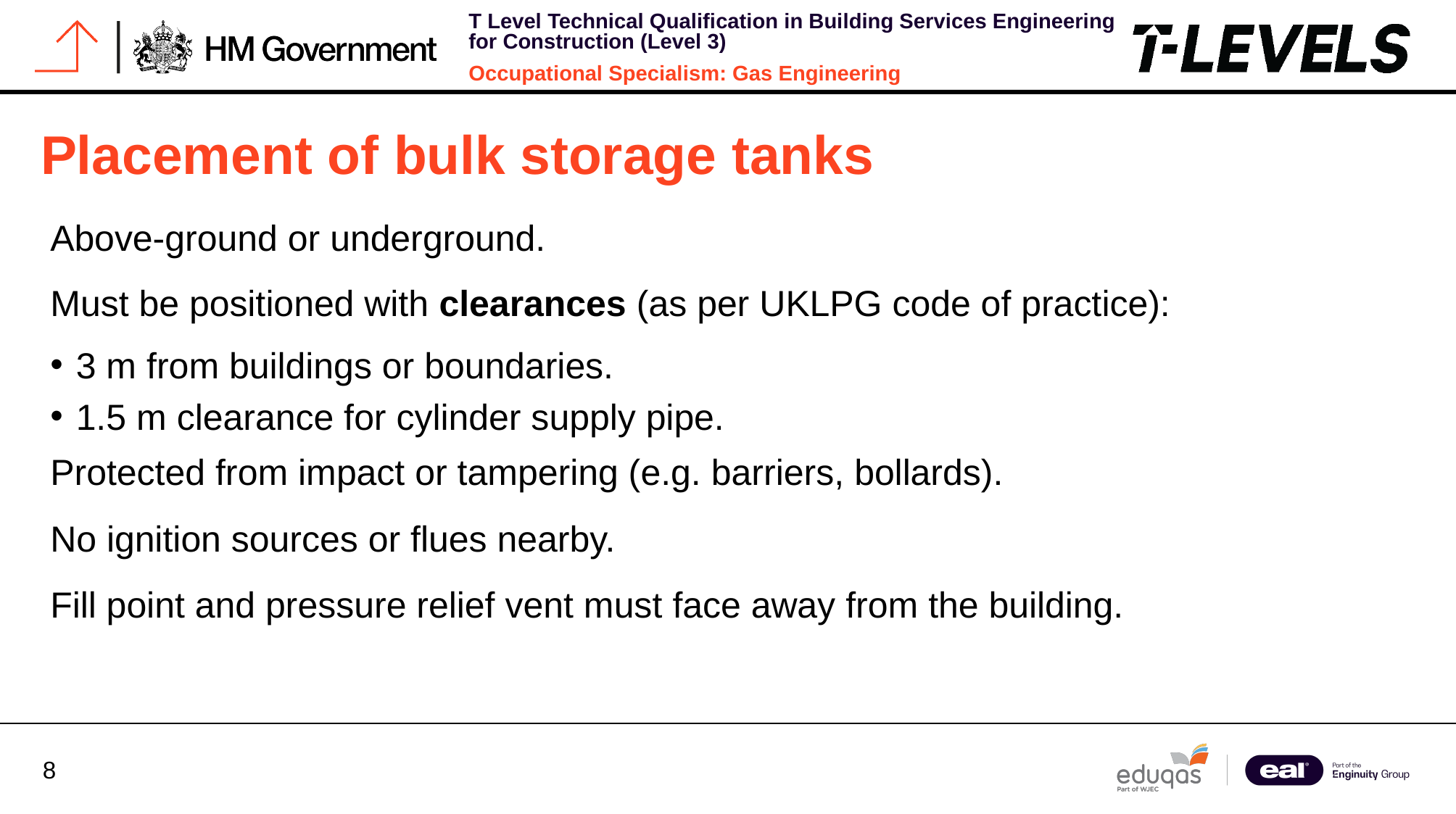

# Placement of bulk storage tanks
Above-ground or underground.
Must be positioned with clearances (as per UKLPG code of practice):
3 m from buildings or boundaries.
1.5 m clearance for cylinder supply pipe.
Protected from impact or tampering (e.g. barriers, bollards).
No ignition sources or flues nearby.
Fill point and pressure relief vent must face away from the building.